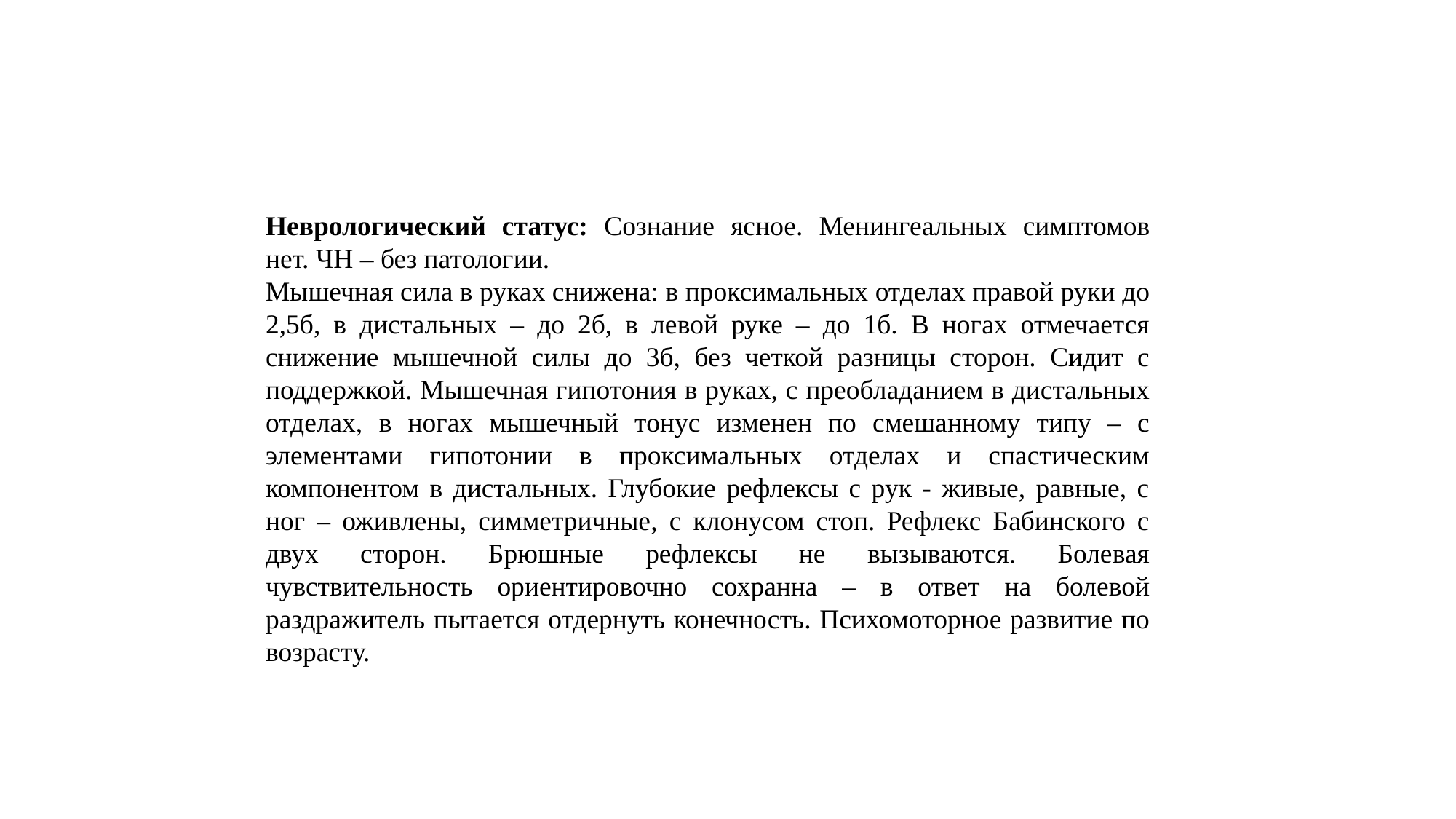

Неврологический статус: Сознание ясное. Менингеальных симптомов нет. ЧН – без патологии.
Мышечная сила в руках снижена: в проксимальных отделах правой руки до 2,5б, в дистальных – до 2б, в левой руке – до 1б. В ногах отмечается снижение мышечной силы до 3б, без четкой разницы сторон. Сидит с поддержкой. Мышечная гипотония в руках, с преобладанием в дистальных отделах, в ногах мышечный тонус изменен по смешанному типу – с элементами гипотонии в проксимальных отделах и спастическим компонентом в дистальных. Глубокие рефлексы с рук - живые, равные, с ног – оживлены, симметричные, с клонусом стоп. Рефлекс Бабинского с двух сторон. Брюшные рефлексы не вызываются. Болевая чувствительность ориентировочно сохранна – в ответ на болевой раздражитель пытается отдернуть конечность. Психомоторное развитие по возрасту.